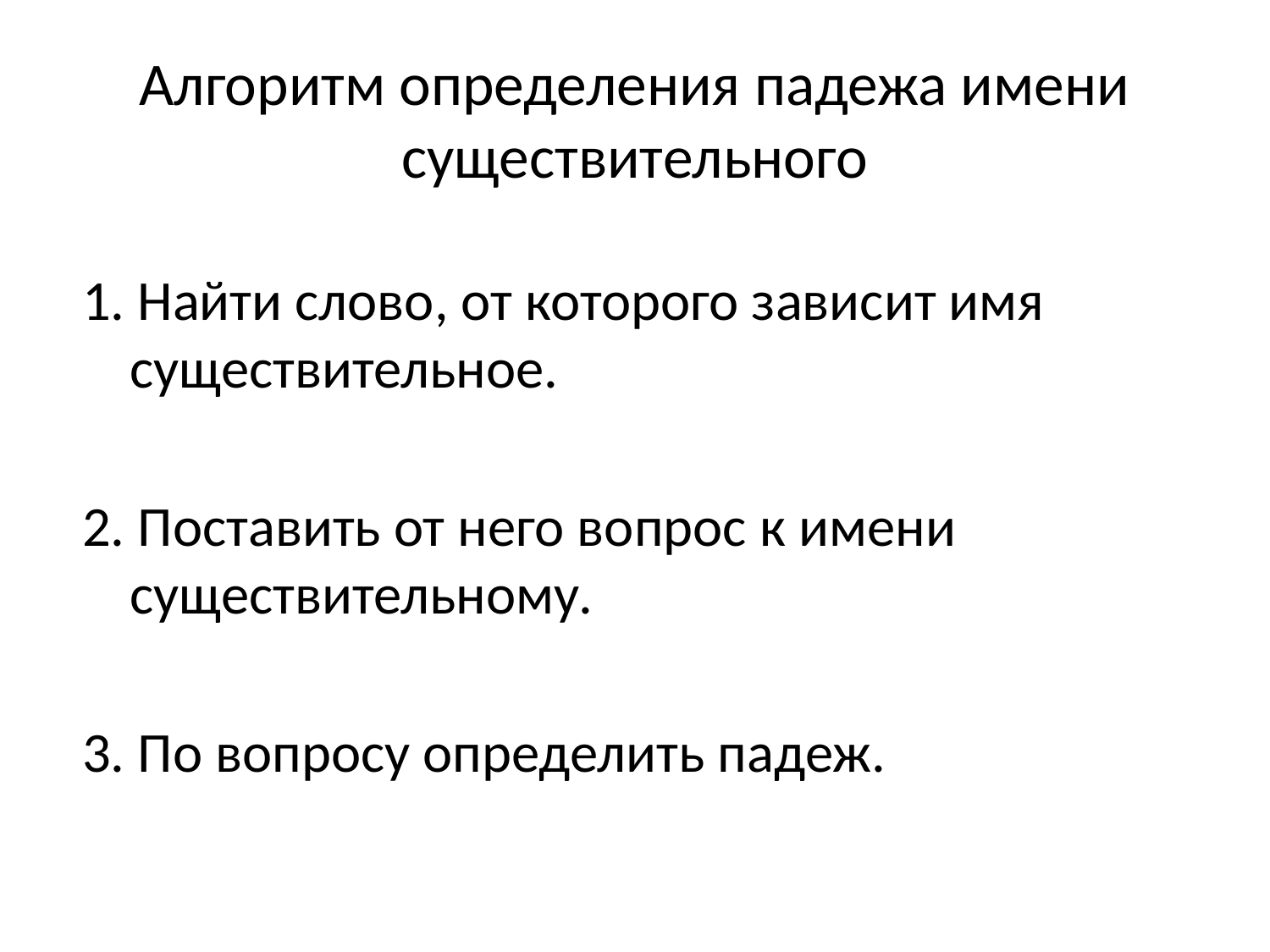

# Алгоритм определения падежа имени существительного
1. Найти слово, от которого зависит имя существительное.

2. Поставить от него вопрос к имени существительному.

3. По вопросу определить падеж.